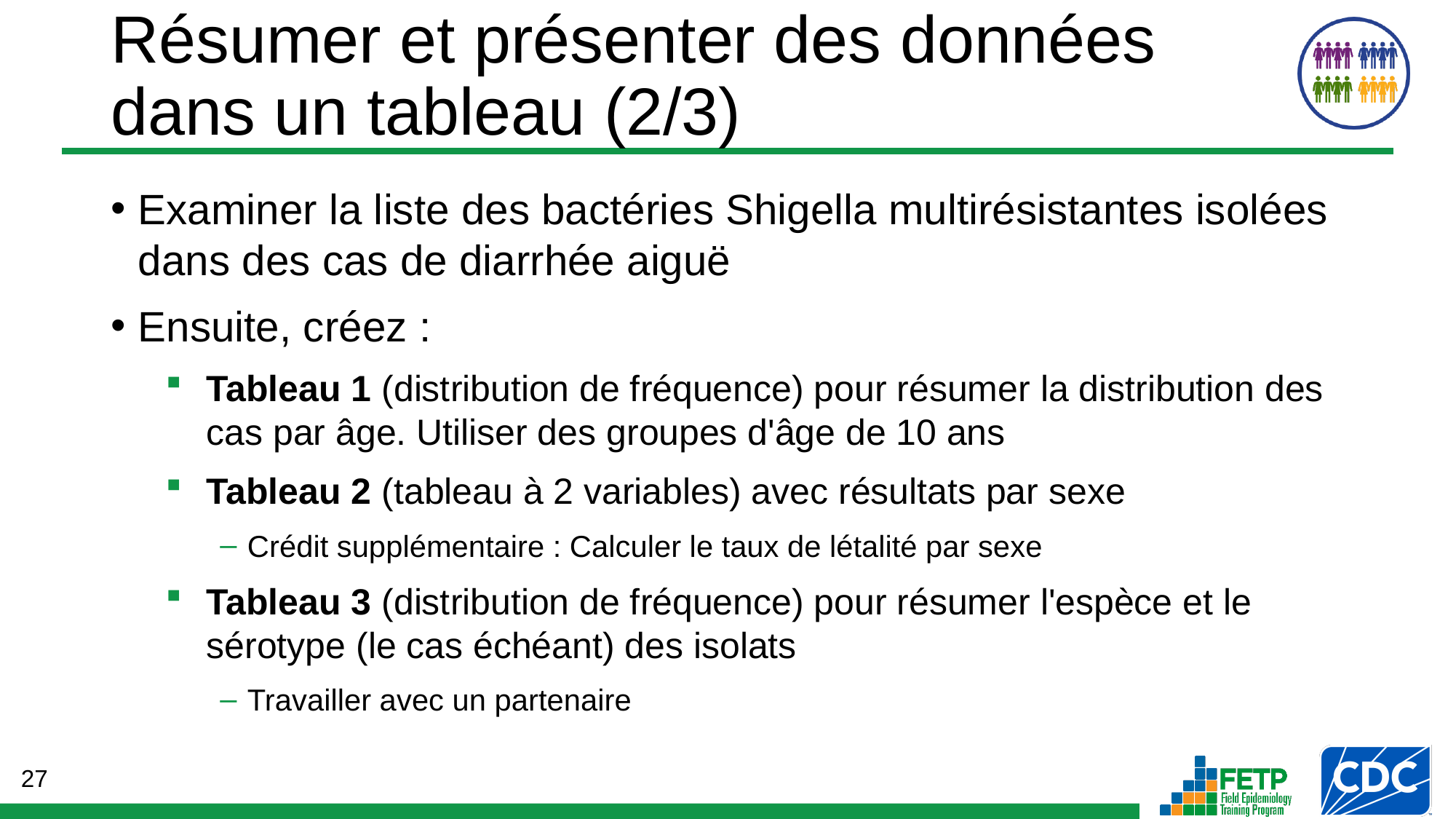

Résumer et présenter des données
dans un tableau (2/3)
Examiner la liste des bactéries Shigella multirésistantes isolées dans des cas de diarrhée aiguë
Ensuite, créez :
Tableau 1 (distribution de fréquence) pour résumer la distribution des cas par âge. Utiliser des groupes d'âge de 10 ans
Tableau 2 (tableau à 2 variables) avec résultats par sexe
Crédit supplémentaire : Calculer le taux de létalité par sexe
Tableau 3 (distribution de fréquence) pour résumer l'espèce et le sérotype (le cas échéant) des isolats
Travailler avec un partenaire